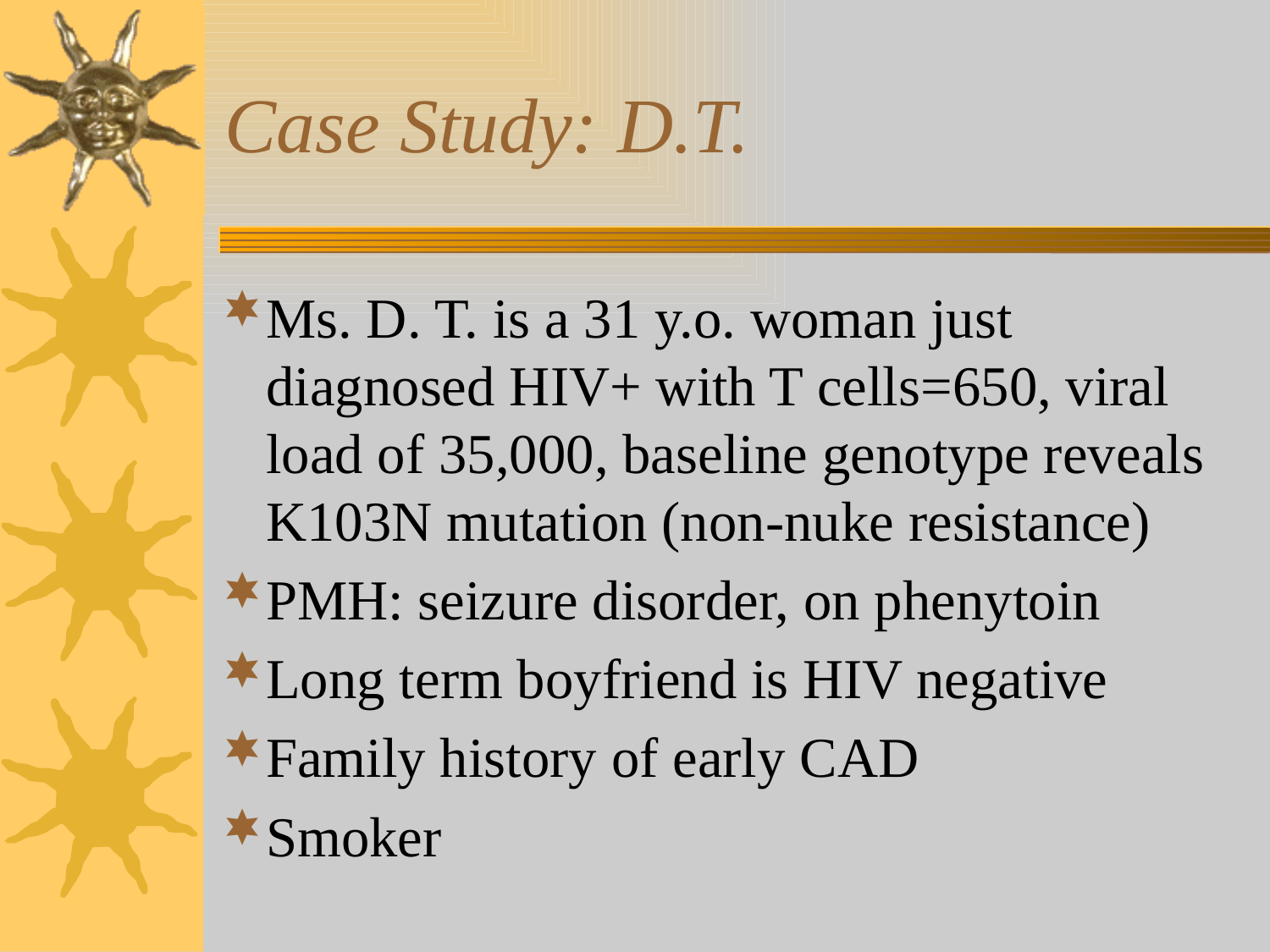

# Case Study: D.T.
Ms. D. T. is a 31 y.o. woman just diagnosed HIV+ with T cells=650, viral load of 35,000, baseline genotype reveals K103N mutation (non-nuke resistance)
PMH: seizure disorder, on phenytoin
Long term boyfriend is HIV negative
Family history of early CAD
Smoker